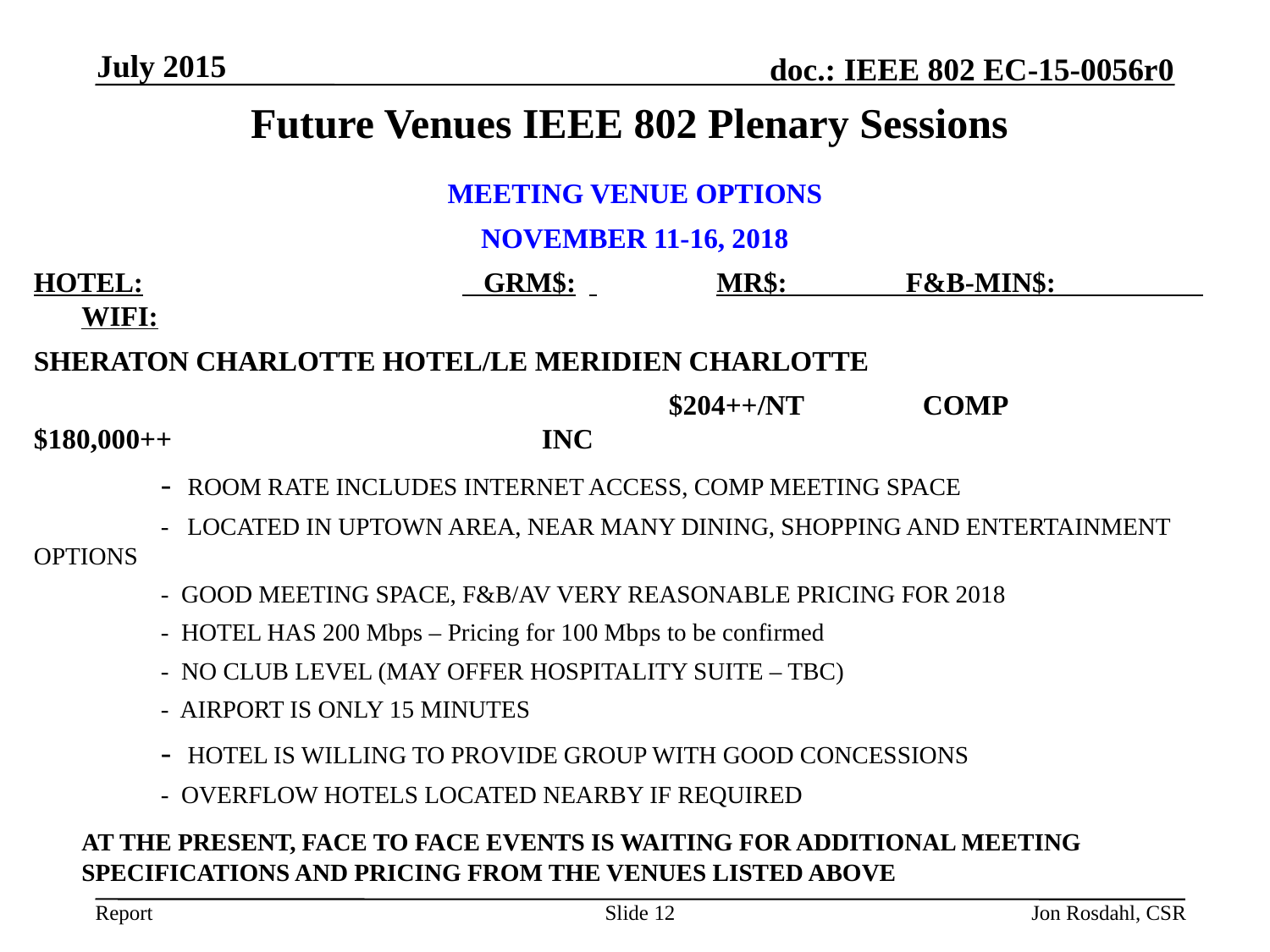

July 2015
# Future Venues IEEE 802 Plenary Sessions
MEETING VENUE OPTIONS
NOVEMBER 11-16, 2018
HOTEL:			   GRM$:	 	MR$:                 F&B-MIN$:                      WIFI:
SHERATON CHARLOTTE HOTEL/LE MERIDIEN CHARLOTTE
					$204++/NT	COMP		      $180,000++			INC
	-  ROOM RATE INCLUDES INTERNET ACCESS, COMP MEETING SPACE
	-   LOCATED IN UPTOWN AREA, NEAR MANY DINING, SHOPPING AND ENTERTAINMENT OPTIONS
	-  GOOD MEETING SPACE, F&B/AV VERY REASONABLE PRICING FOR 2018
	-  HOTEL HAS 200 Mbps – Pricing for 100 Mbps to be confirmed
	-  NO CLUB LEVEL (MAY OFFER HOSPITALITY SUITE – TBC)
	-  AIRPORT IS ONLY 15 MINUTES
	-  HOTEL IS WILLING TO PROVIDE GROUP WITH GOOD CONCESSIONS
	-  OVERFLOW HOTELS LOCATED NEARBY IF REQUIRED
	AT THE PRESENT, FACE TO FACE EVENTS IS WAITING FOR ADDITIONAL MEETING SPECIFICATIONS AND PRICING FROM THE VENUES LISTED ABOVE

Slide 12
Jon Rosdahl, CSR